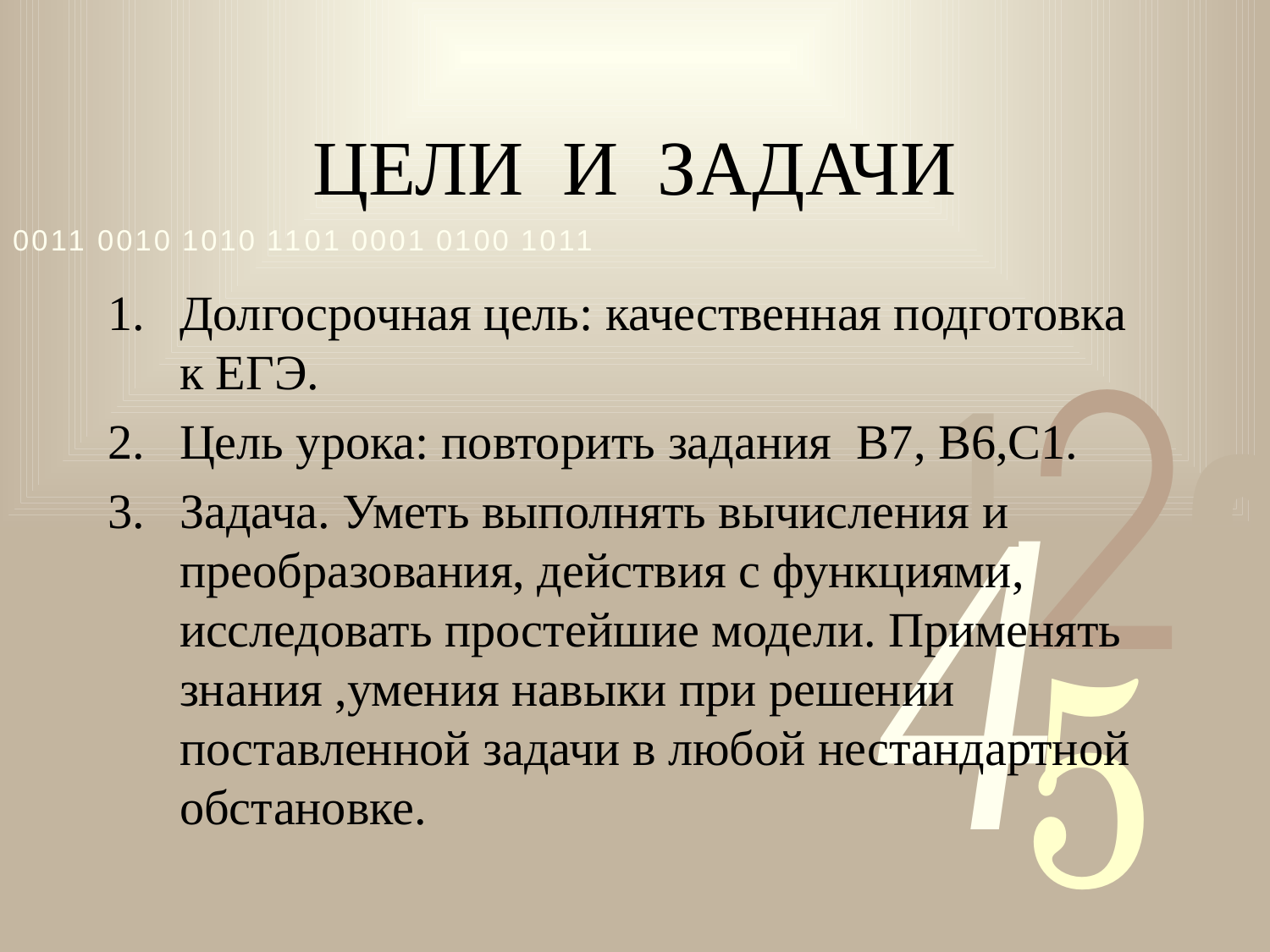

# ЦЕЛИ  И  ЗАДАЧИ
Долгосрочная цель: качественная подготовка к ЕГЭ.
Цель урока: повторить задания  В7, В6,С1.
Задача. Уметь выполнять вычисления и преобразования, действия с функциями, исследовать простейшие модели. Применять знания ,умения навыки при решении поставленной задачи в любой нестандартной обстановке.